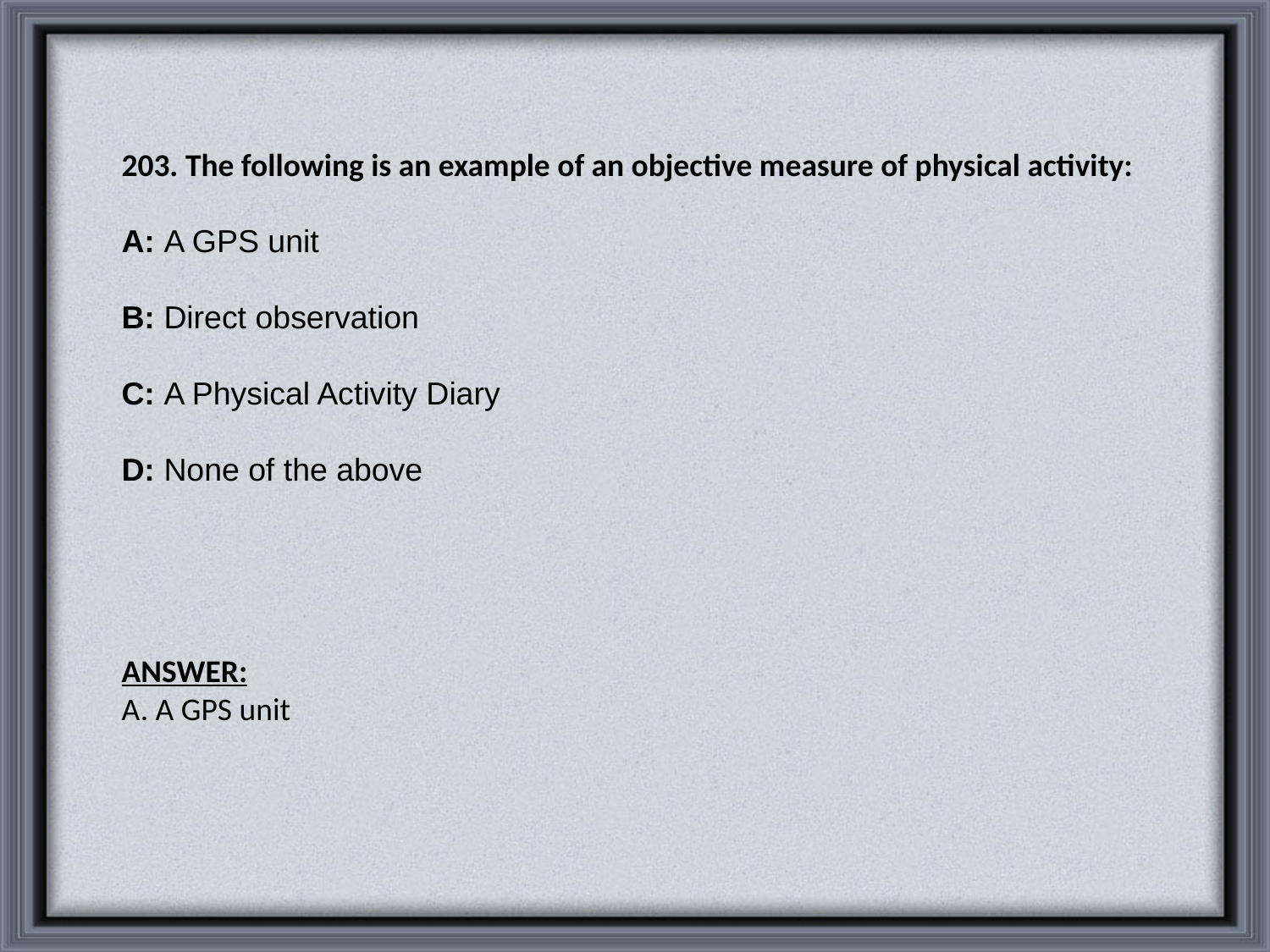

203. The following is an example of an objective measure of physical activity:

A: A GPS unit

B: Direct observation

C: A Physical Activity Diary

D: None of the above

ANSWER:
A. A GPS unit